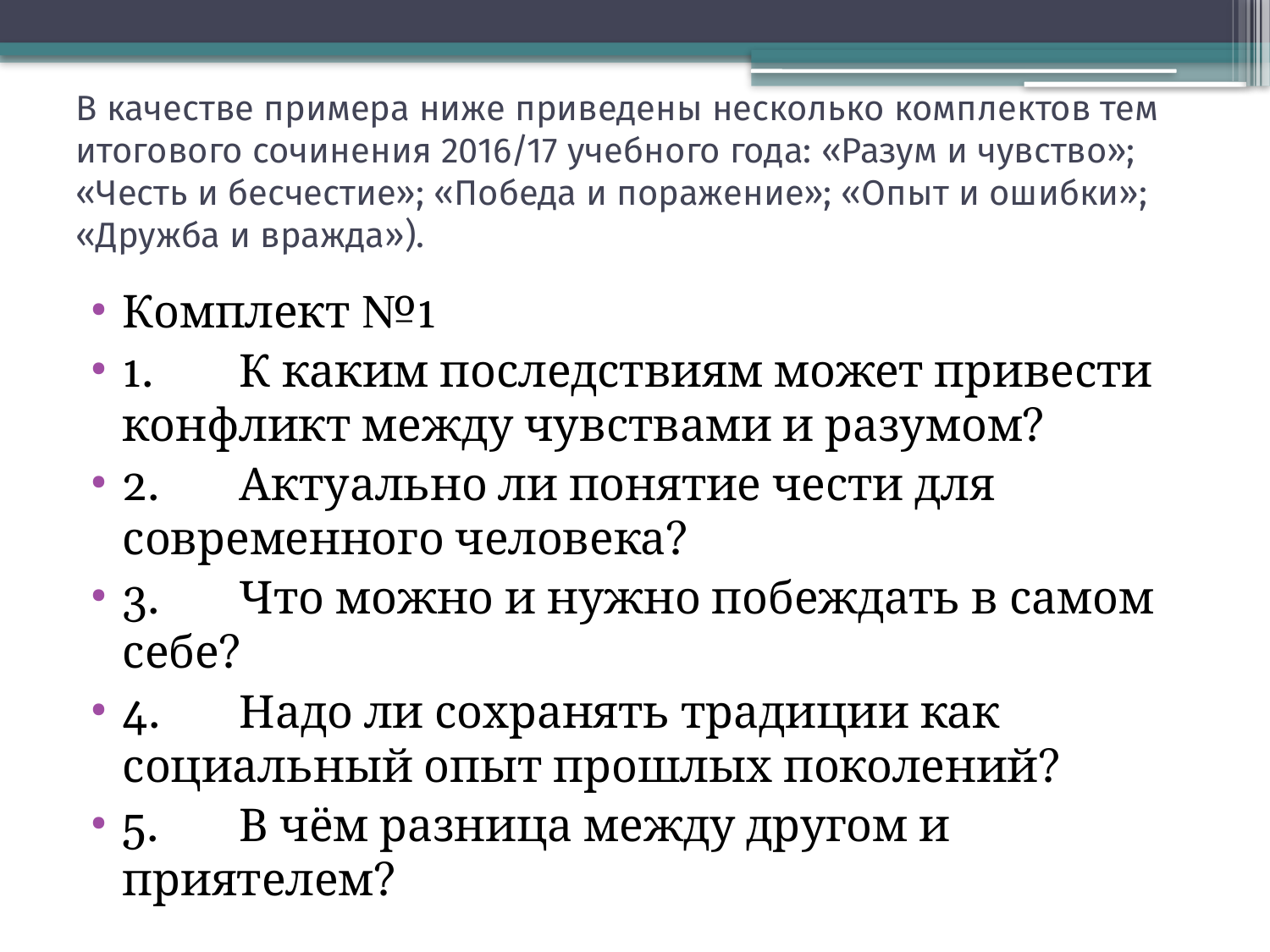

# В качестве примера ниже приведены несколько комплектов тем итогового сочинения 2016/17 учебного года: «Разум и чувство»; «Честь и бесчестие»; «Победа и поражение»; «Опыт и ошибки»; «Дружба и вражда»).
Комплект №1
1.	К каким последствиям может привести конфликт между чувствами и разумом?
2.	Актуально ли понятие чести для современного человека?
3.	Что можно и нужно побеждать в самом себе?
4.	Надо ли сохранять традиции как социальный опыт прошлых поколений?
5.	В чём разница между другом и приятелем?